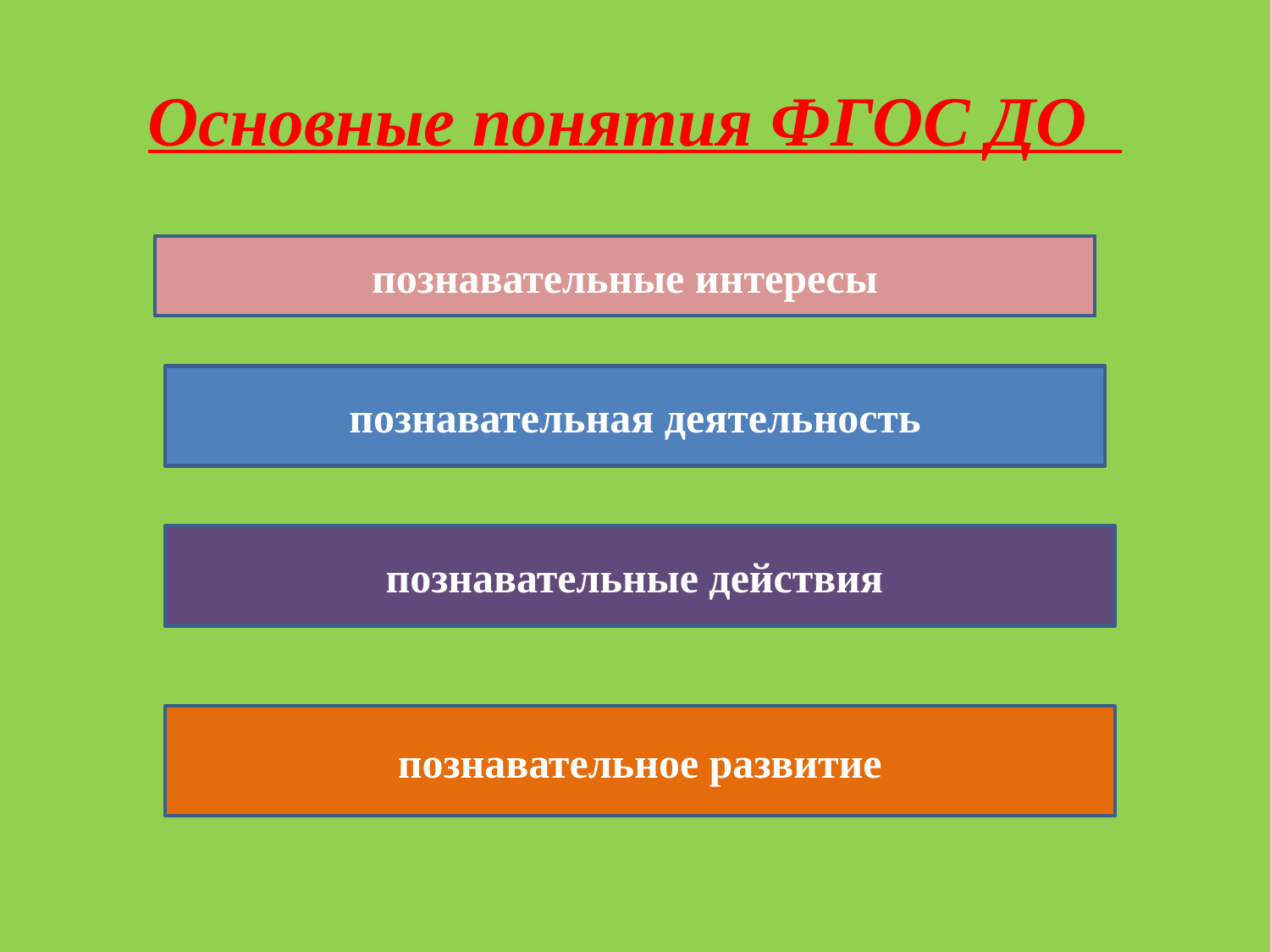

# Основные понятия ФГОС ДО
познавательные интересы

познавательная деятельность
познавательные действия
познавательное развитие